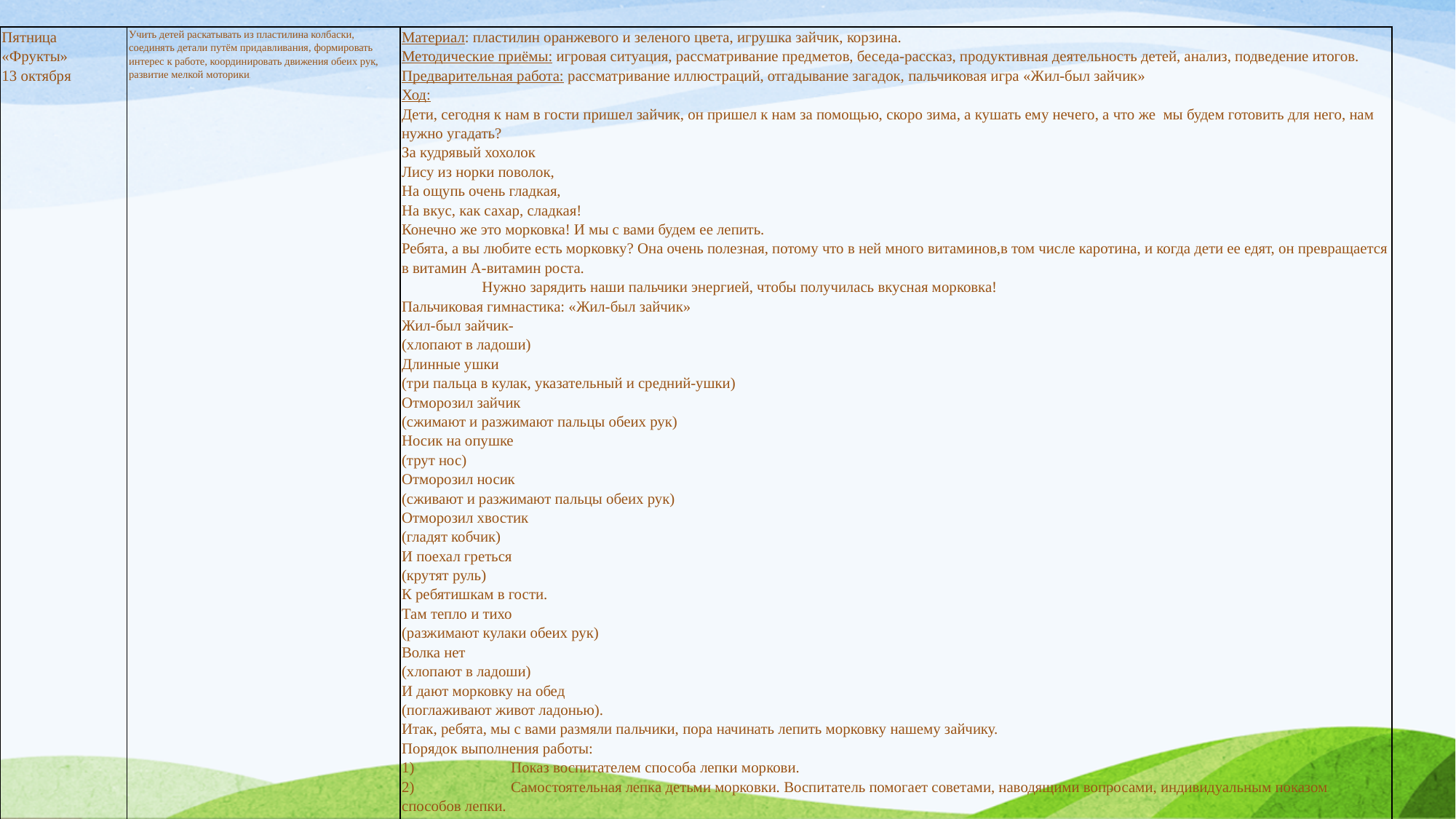

| Пятница «Фрукты» 13 октября | Учить детей раскатывать из пластилина колбаски, соединять детали путём придавливания, формировать интерес к работе, координировать движения обеих рук, развитие мелкой моторики. | Материал: пластилин оранжевого и зеленого цвета, игрушка зайчик, корзина. Методические приёмы: игровая ситуация, рассматривание предметов, беседа-рассказ, продуктивная деятельность детей, анализ, подведение итогов. Предварительная работа: рассматривание иллюстраций, отгадывание загадок, пальчиковая игра «Жил-был зайчик» Ход: Дети, сегодня к нам в гости пришел зайчик, он пришел к нам за помощью, скоро зима, а кушать ему нечего, а что же мы будем готовить для него, нам нужно угадать? За кудрявый хохолок Лису из норки поволок, На ощупь очень гладкая, На вкус, как сахар, сладкая! Конечно же это морковка! И мы с вами будем ее лепить. Ребята, а вы любите есть морковку? Она очень полезная, потому что в ней много витаминов,в том числе каротина, и когда дети ее едят, он превращается в витамин А-витамин роста. Нужно зарядить наши пальчики энергией, чтобы получилась вкусная морковка! Пальчиковая гимнастика: «Жил-был зайчик» Жил-был зайчик- (хлопают в ладоши) Длинные ушки (три пальца в кулак, указательный и средний-ушки) Отморозил зайчик (сжимают и разжимают пальцы обеих рук) Носик на опушке (трут нос) Отморозил носик (сживают и разжимают пальцы обеих рук) Отморозил хвостик (гладят кобчик) И поехал греться (крутят руль) К ребятишкам в гости. Там тепло и тихо (разжимают кулаки обеих рук) Волка нет (хлопают в ладоши) И дают морковку на обед (поглаживают живот ладонью). Итак, ребята, мы с вами размяли пальчики, пора начинать лепить морковку нашему зайчику. Порядок выполнения работы: 1) Показ воспитателем способа лепки моркови. 2) Самостоятельная лепка детьми морковки. Воспитатель помогает советами, наводящими вопросами, индивидуальным показом способов лепки. Итог: Рассматривание готовых работ( им дается только положительная оценка). Дети угощают зайчика, Зайчик благодарит детей, дети складывают свои морковки в корзинку. |
| --- | --- | --- |